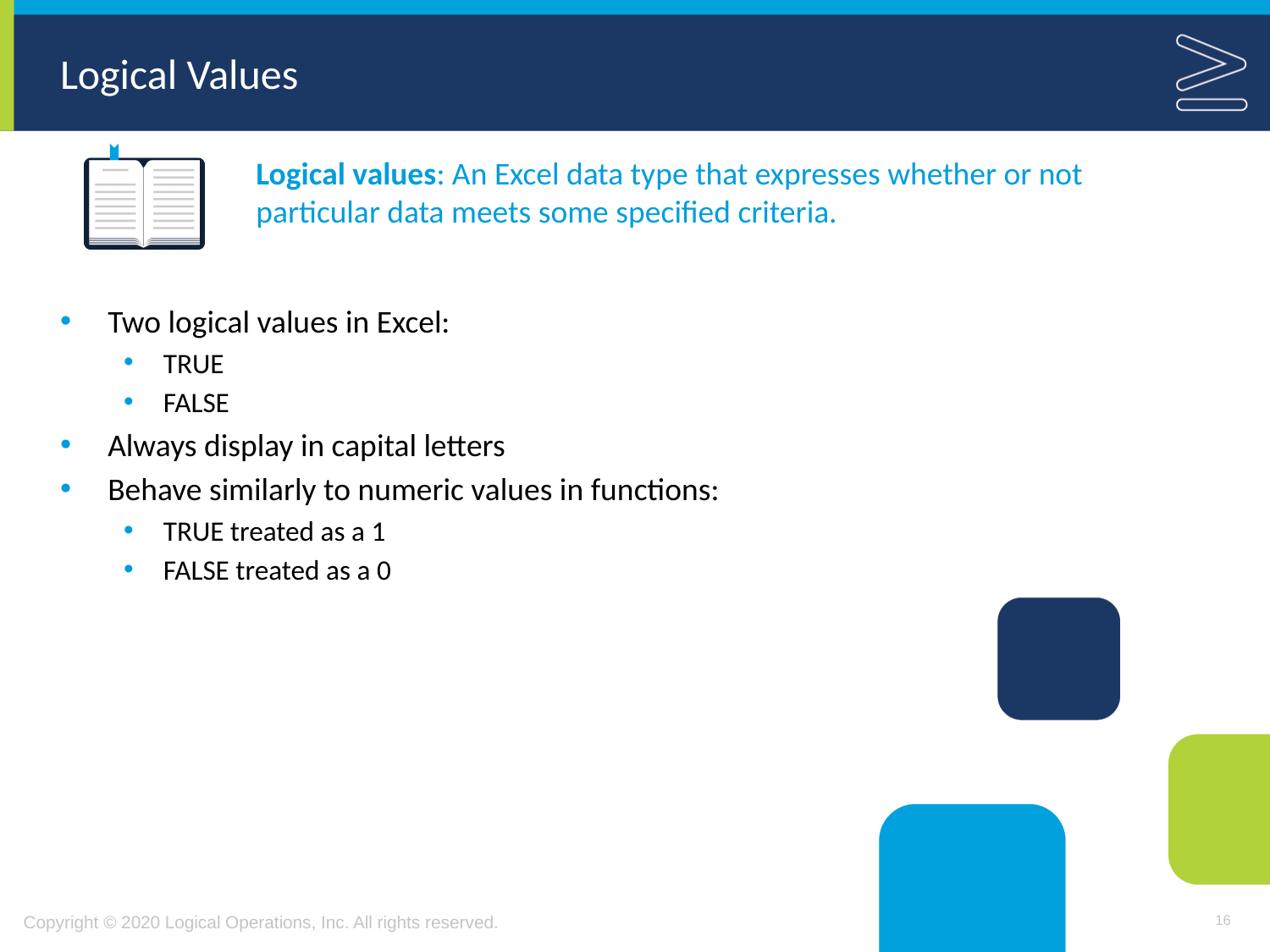

# Logical Values
Logical values: An Excel data type that expresses whether or not particular data meets some specified criteria.

Two logical values in Excel:
TRUE
FALSE
Always display in capital letters
Behave similarly to numeric values in functions:
TRUE treated as a 1
FALSE treated as a 0
16